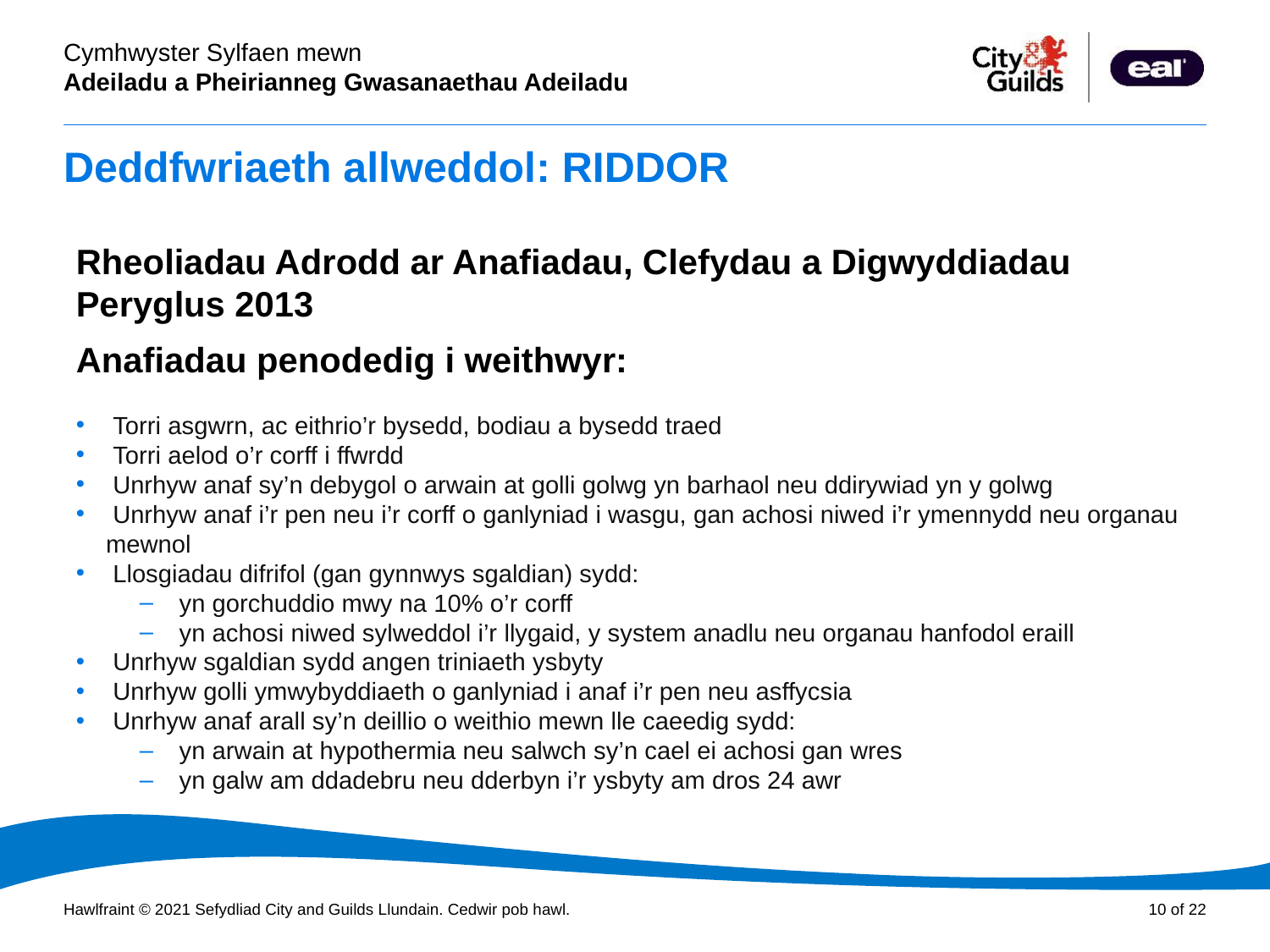

# Deddfwriaeth allweddol: RIDDOR
Rheoliadau Adrodd ar Anafiadau, Clefydau a Digwyddiadau Peryglus 2013
Anafiadau penodedig i weithwyr:

 Torri asgwrn, ac eithrio’r bysedd, bodiau a bysedd traed
 Torri aelod o’r corff i ffwrdd
 Unrhyw anaf sy’n debygol o arwain at golli golwg yn barhaol neu ddirywiad yn y golwg
 Unrhyw anaf i’r pen neu i’r corff o ganlyniad i wasgu, gan achosi niwed i’r ymennydd neu organau mewnol
 Llosgiadau difrifol (gan gynnwys sgaldian) sydd:
yn gorchuddio mwy na 10% o’r corff
yn achosi niwed sylweddol i’r llygaid, y system anadlu neu organau hanfodol eraill
 Unrhyw sgaldian sydd angen triniaeth ysbyty
 Unrhyw golli ymwybyddiaeth o ganlyniad i anaf i’r pen neu asffycsia
 Unrhyw anaf arall sy’n deillio o weithio mewn lle caeedig sydd:
yn arwain at hypothermia neu salwch sy’n cael ei achosi gan wres
yn galw am ddadebru neu dderbyn i’r ysbyty am dros 24 awr